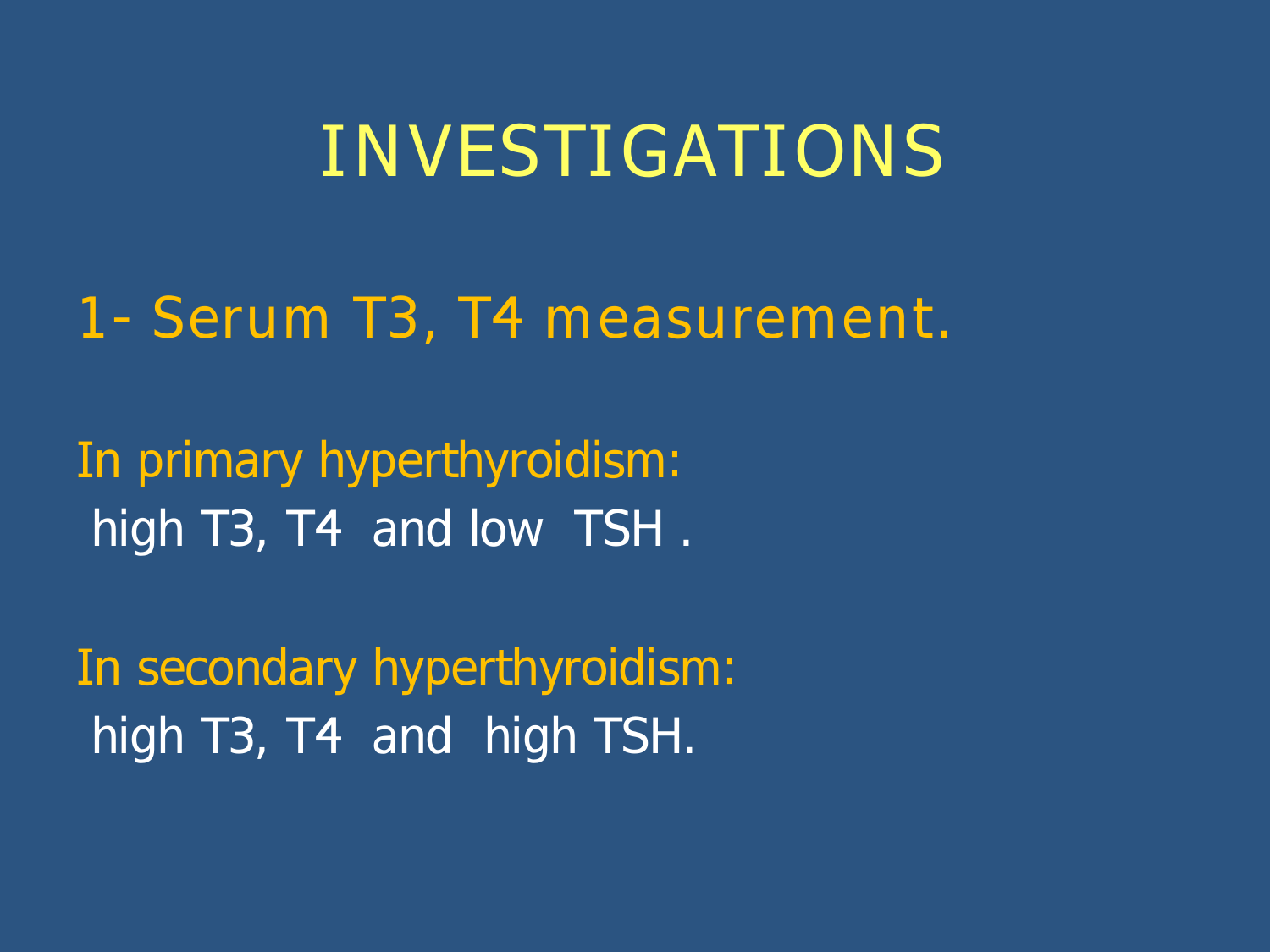

# INVESTIGATIONS
1- Serum T3, T4 measurement.

In primary hyperthyroidism:
 high T3, T4  and low  TSH .

In secondary hyperthyroidism:
 high T3, T4  and  high TSH.